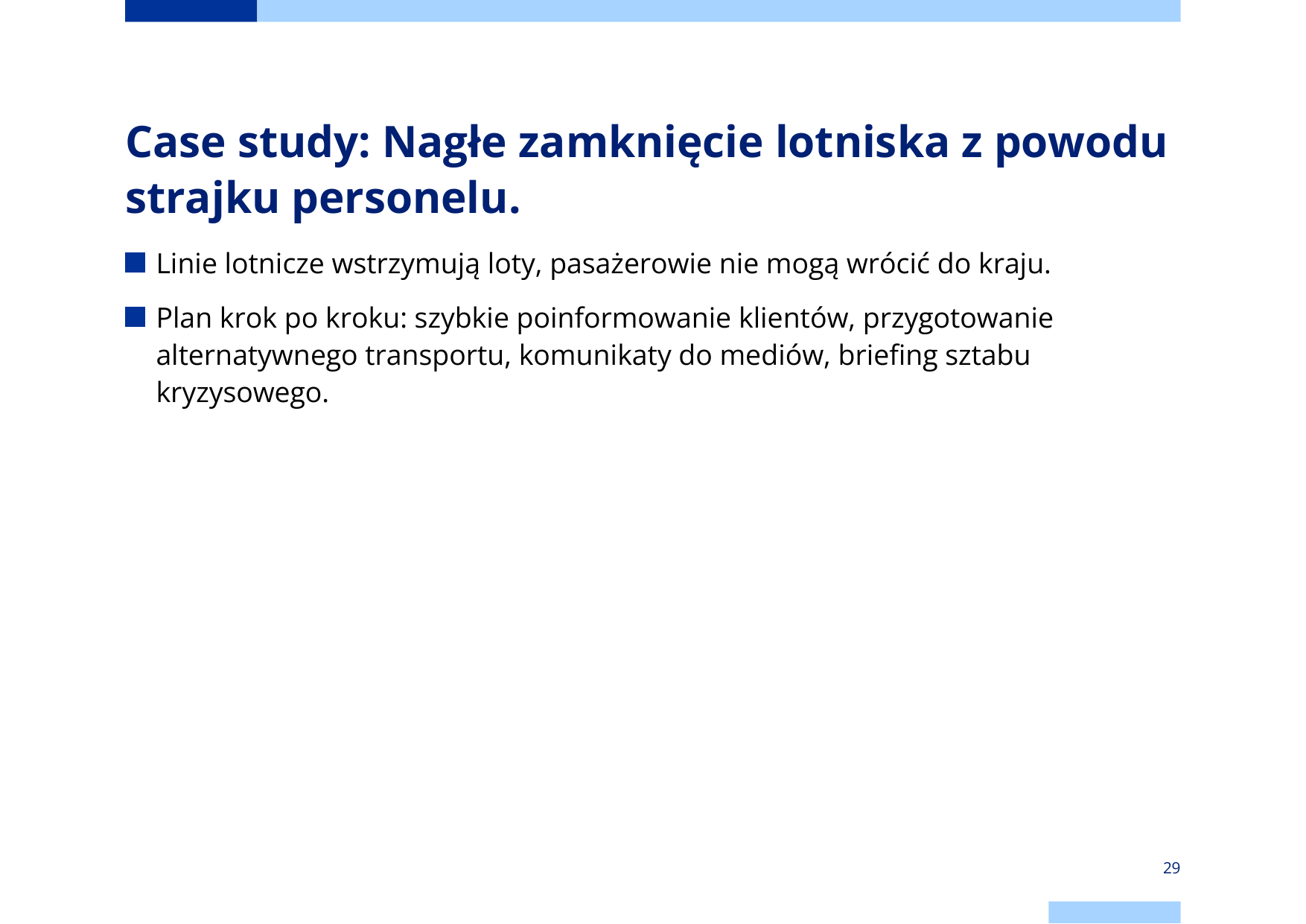

# Case study: Nagłe zamknięcie lotniska z powodu strajku personelu.
Linie lotnicze wstrzymują loty, pasażerowie nie mogą wrócić do kraju.
Plan krok po kroku: szybkie poinformowanie klientów, przygotowanie alternatywnego transportu, komunikaty do mediów, briefing sztabu kryzysowego.
29